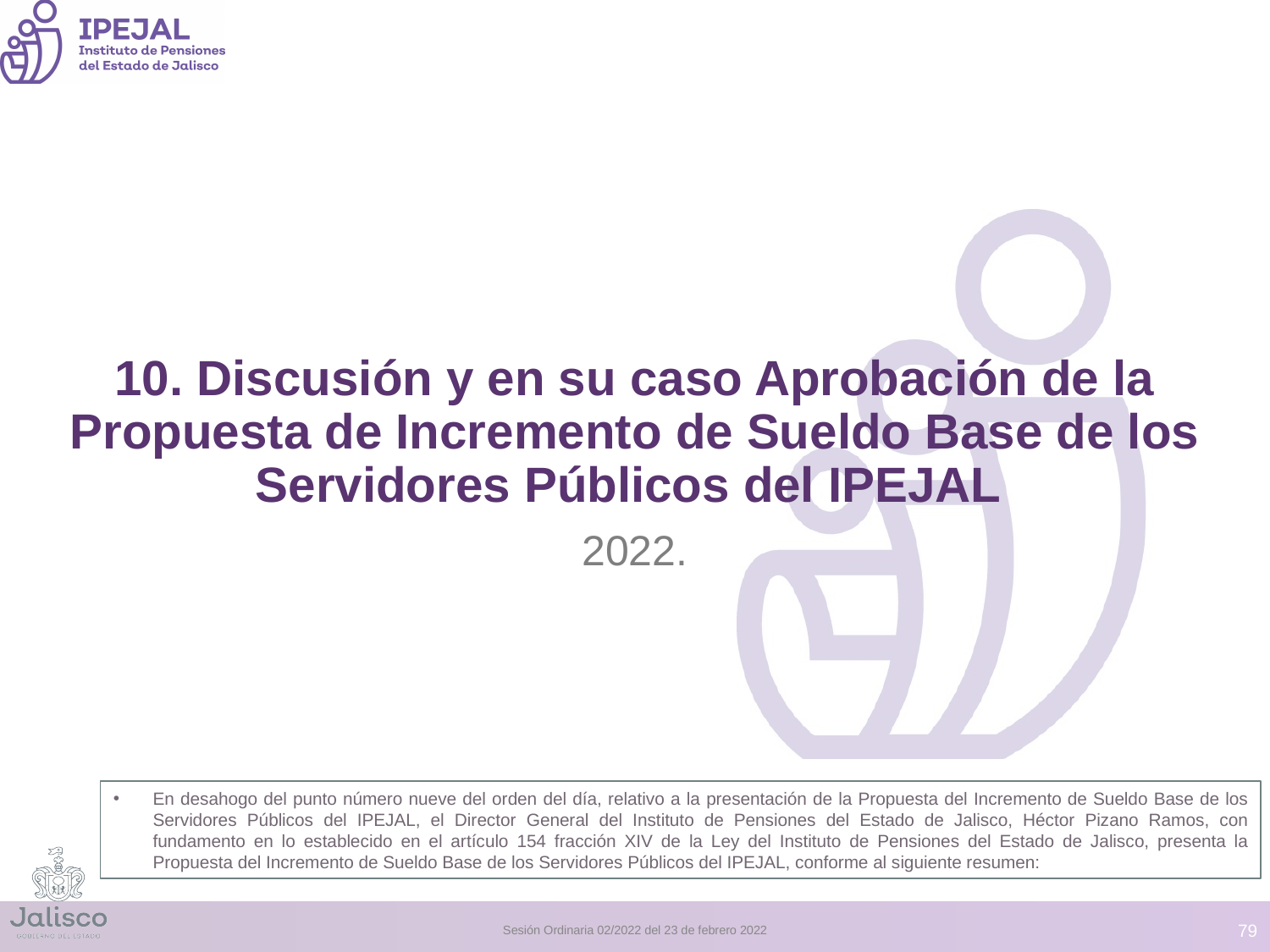

# 10. Discusión y en su caso Aprobación de la Propuesta de Incremento de Sueldo Base de los Servidores Públicos del IPEJAL
2022.
En desahogo del punto número nueve del orden del día, relativo a la presentación de la Propuesta del Incremento de Sueldo Base de los Servidores Públicos del IPEJAL, el Director General del Instituto de Pensiones del Estado de Jalisco, Héctor Pizano Ramos, con fundamento en lo establecido en el artículo 154 fracción XIV de la Ley del Instituto de Pensiones del Estado de Jalisco, presenta la Propuesta del Incremento de Sueldo Base de los Servidores Públicos del IPEJAL, conforme al siguiente resumen:
79
Sesión Ordinaria 02/2022 del 23 de febrero 2022